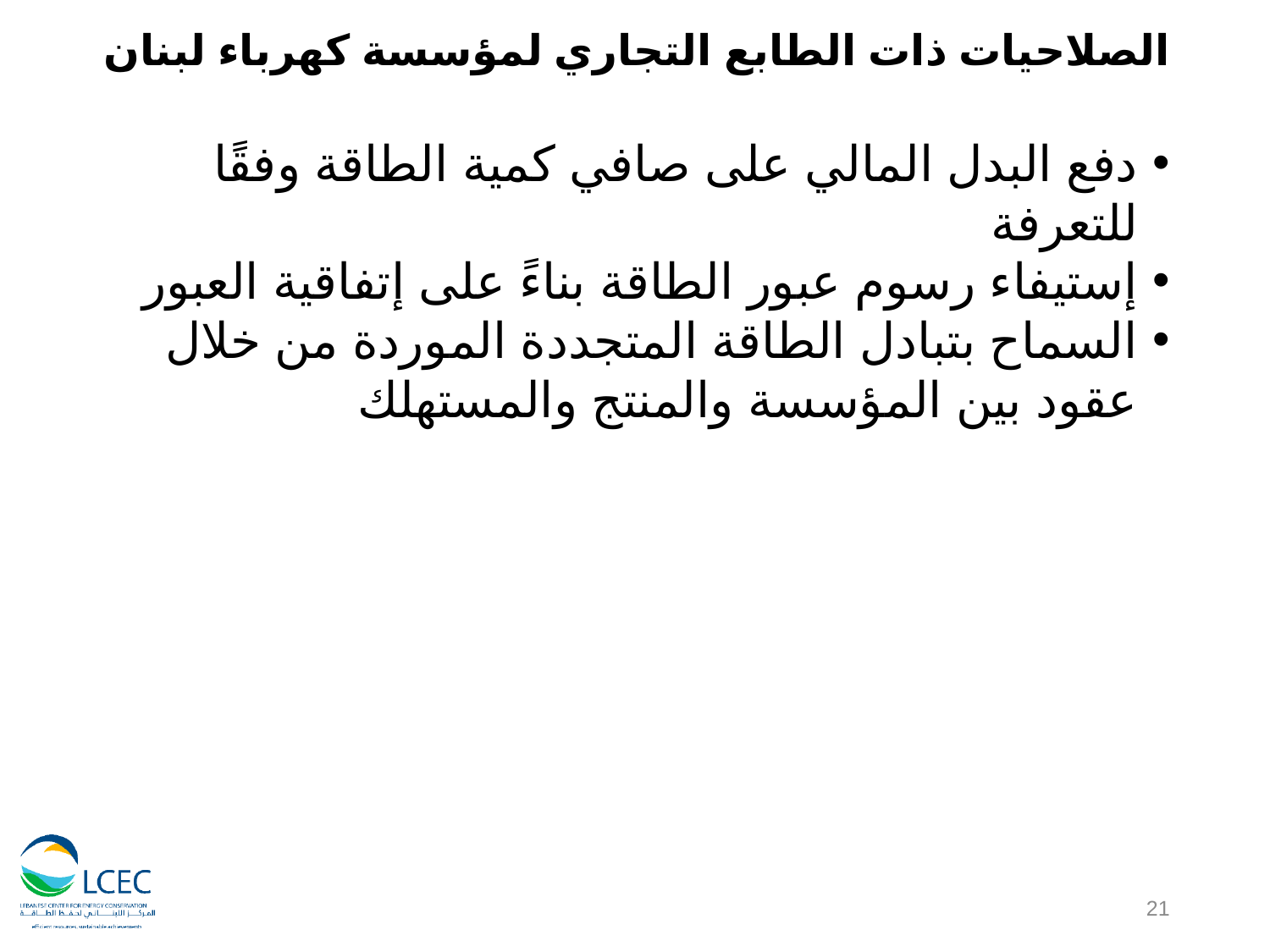

# الصلاحيات ذات الطابع التجاري لمؤسسة كهرباء لبنان
دفع البدل المالي على صافي كمية الطاقة وفقًا للتعرفة
إستيفاء رسوم عبور الطاقة بناءً على إتفاقية العبور
السماح بتبادل الطاقة المتجددة الموردة من خلال عقود بين المؤسسة والمنتج والمستهلك

21